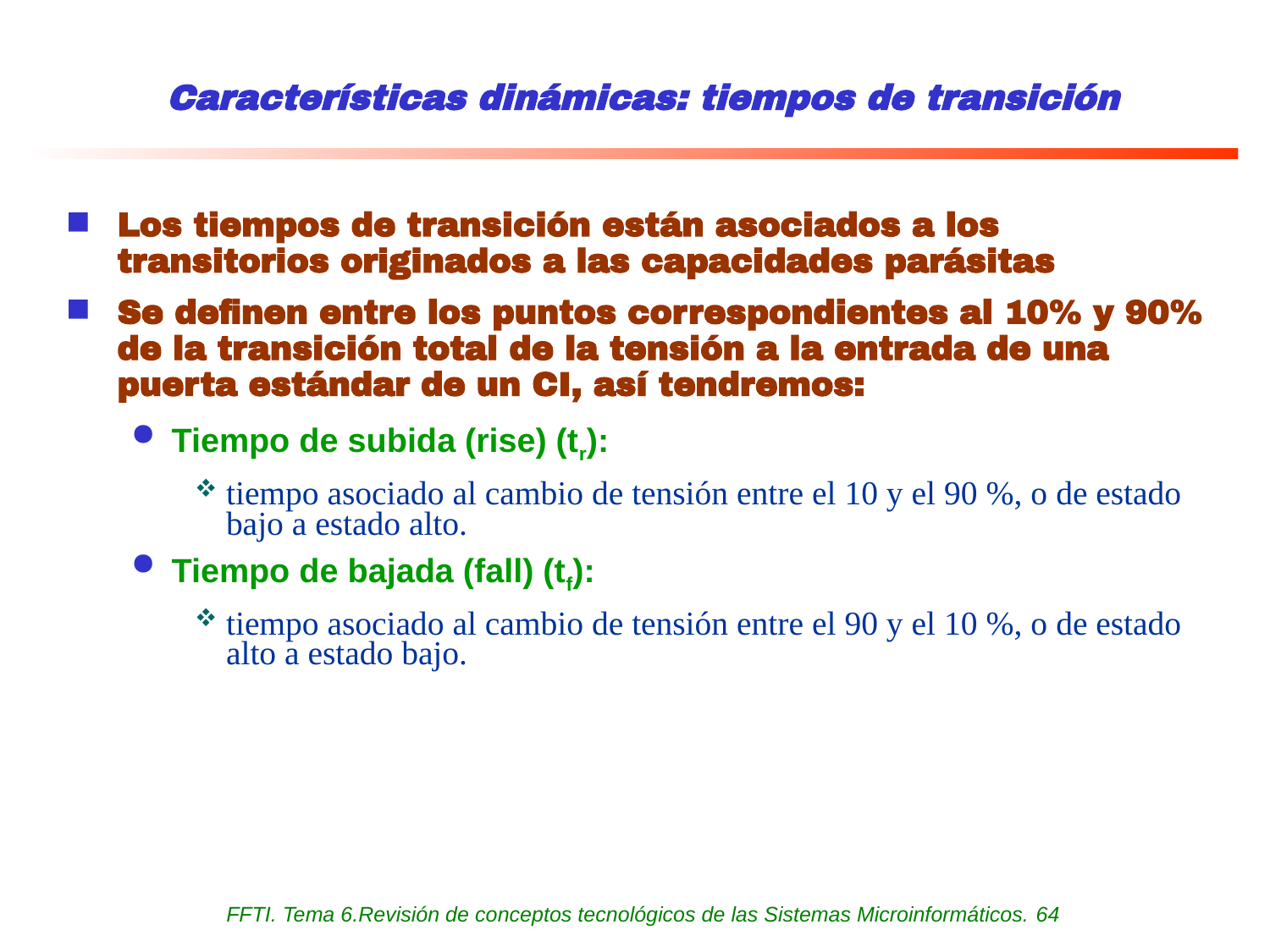

# Características dinámicas: tiempos de transición
Los tiempos de transición están asociados a los transitorios originados a las capacidades parásitas
Se definen entre los puntos correspondientes al 10% y 90% de la transición total de la tensión a la entrada de una puerta estándar de un CI, así tendremos:
Tiempo de subida (rise) (tr):
tiempo asociado al cambio de tensión entre el 10 y el 90 %, o de estado bajo a estado alto.
Tiempo de bajada (fall) (tf):
tiempo asociado al cambio de tensión entre el 90 y el 10 %, o de estado alto a estado bajo.
FFTI. Tema 6.Revisión de conceptos tecnológicos de las Sistemas Microinformáticos. 64